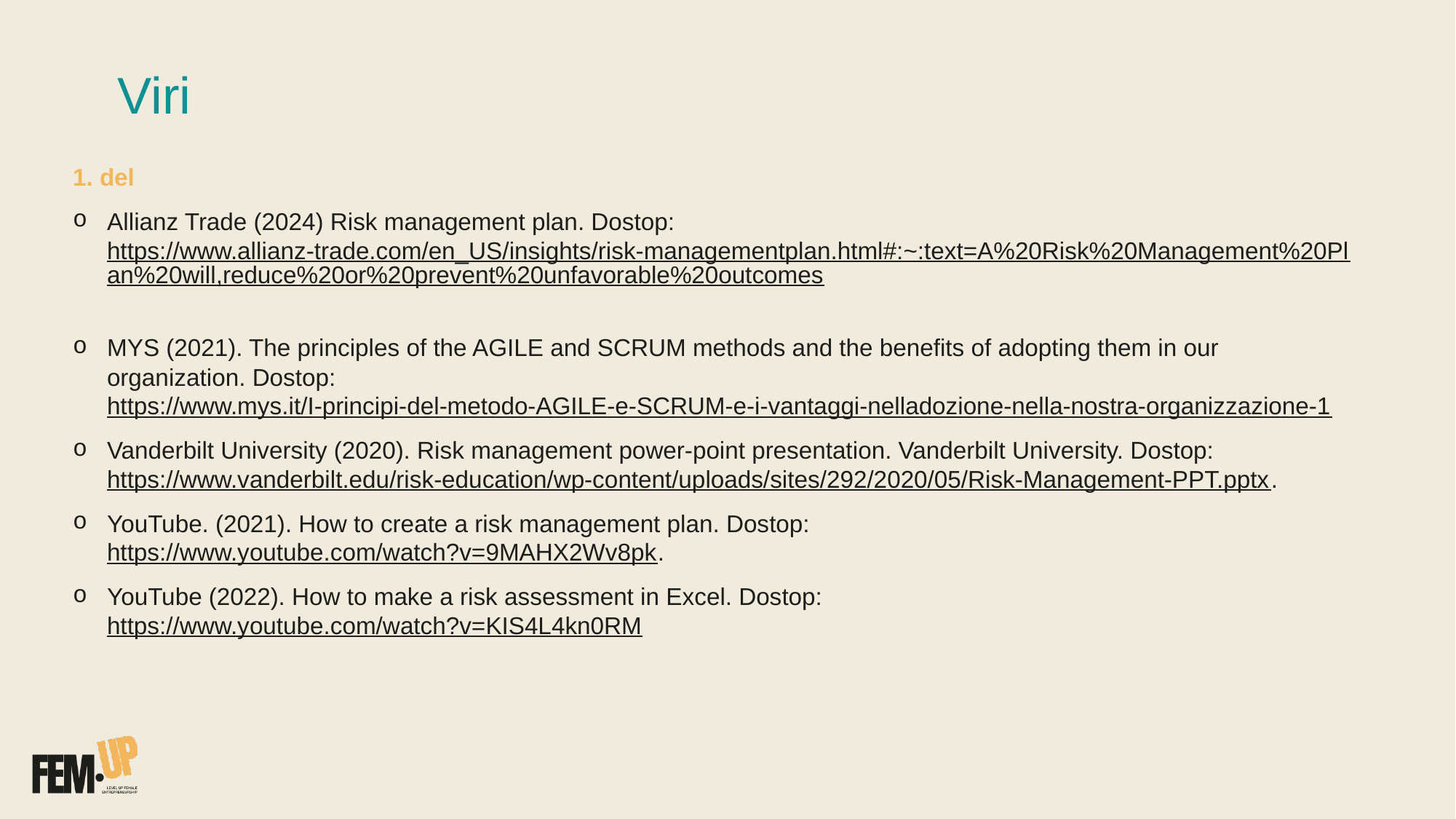

# Viri
1. del
Allianz Trade (2024) Risk management plan. Dostop: https://www.allianz-trade.com/en_US/insights/risk-managementplan.html#:~:text=A%20Risk%20Management%20Plan%20will,reduce%20or%20prevent%20unfavorable%20outcomes
MYS (2021). The principles of the AGILE and SCRUM methods and the benefits of adopting them in our organization. Dostop: https://www.mys.it/I-principi-del-metodo-AGILE-e-SCRUM-e-i-vantaggi-nelladozione-nella-nostra-organizzazione-1
Vanderbilt University (2020). Risk management power-point presentation. Vanderbilt University. Dostop: https://www.vanderbilt.edu/risk-education/wp-content/uploads/sites/292/2020/05/Risk-Management-PPT.pptx.
YouTube. (2021). How to create a risk management plan. Dostop: https://www.youtube.com/watch?v=9MAHX2Wv8pk.
YouTube (2022). How to make a risk assessment in Excel. Dostop: https://www.youtube.com/watch?v=KIS4L4kn0RM